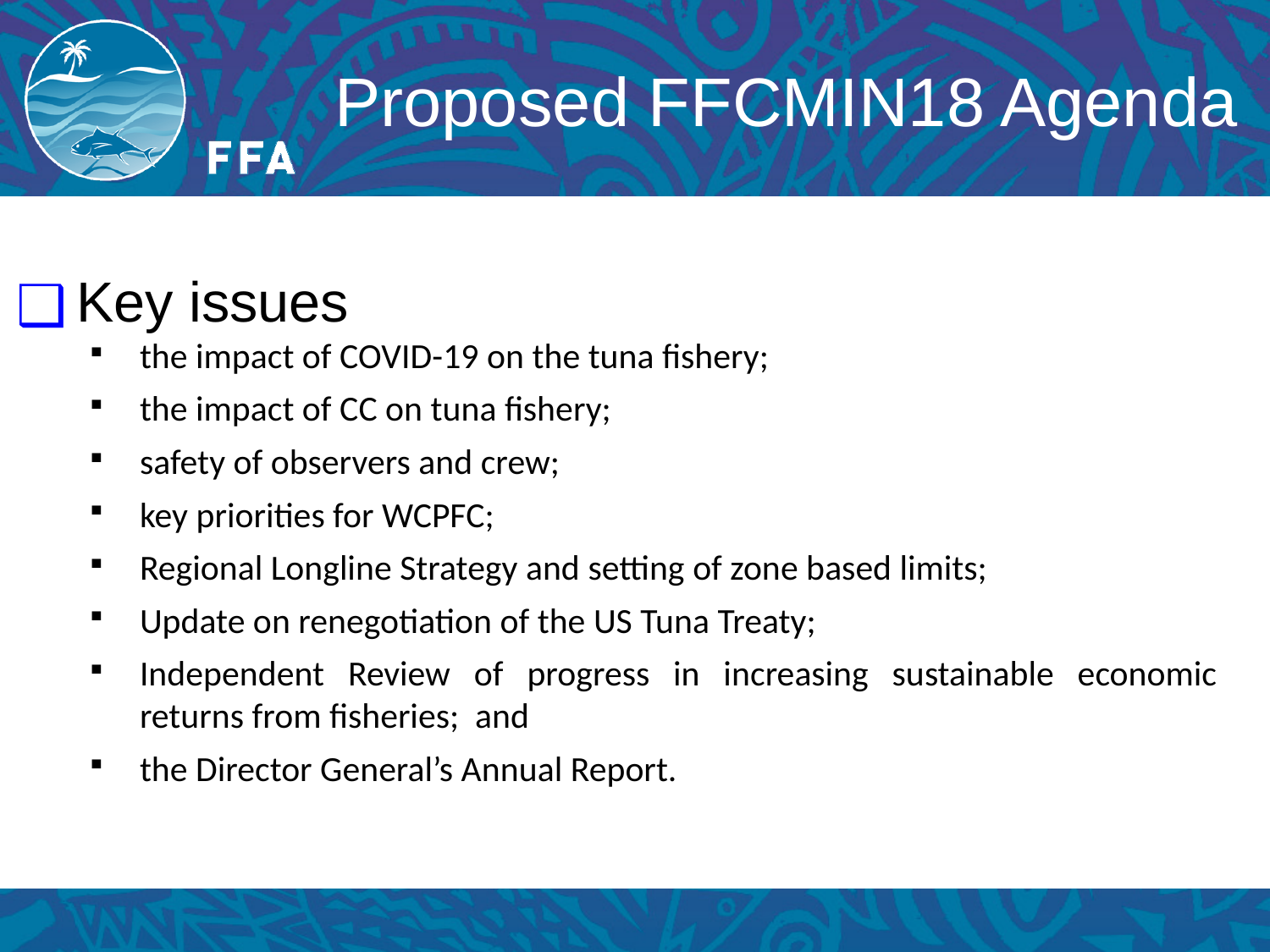

# Proposed FFCMIN18 Agenda

Key issues
the impact of COVID-19 on the tuna fishery;
the impact of CC on tuna fishery;
safety of observers and crew;
key priorities for WCPFC;
Regional Longline Strategy and setting of zone based limits;
Update on renegotiation of the US Tuna Treaty;
Independent Review of progress in increasing sustainable economic returns from fisheries;  and
the Director General’s Annual Report.